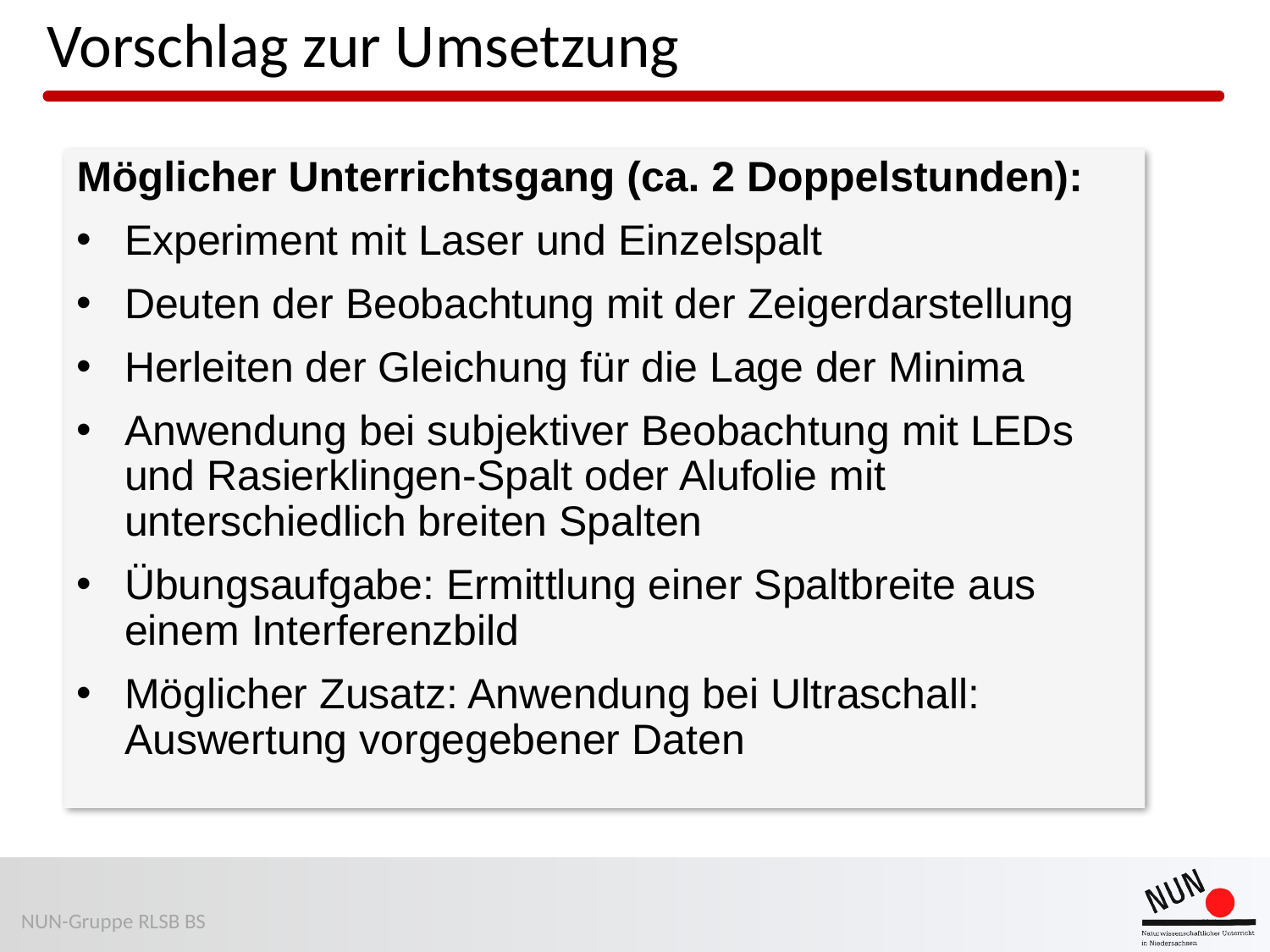

# Vorschlag zur Umsetzung
Möglicher Unterrichtsgang (ca. 2 Doppelstunden):
Experiment mit Laser und Einzelspalt
Deuten der Beobachtung mit der Zeigerdarstellung
Herleiten der Gleichung für die Lage der Minima
Anwendung bei subjektiver Beobachtung mit LEDs und Rasierklingen-Spalt oder Alufolie mit unterschiedlich breiten Spalten
Übungsaufgabe: Ermittlung einer Spaltbreite aus einem Interferenzbild
Möglicher Zusatz: Anwendung bei Ultraschall: Auswertung vorgegebener Daten